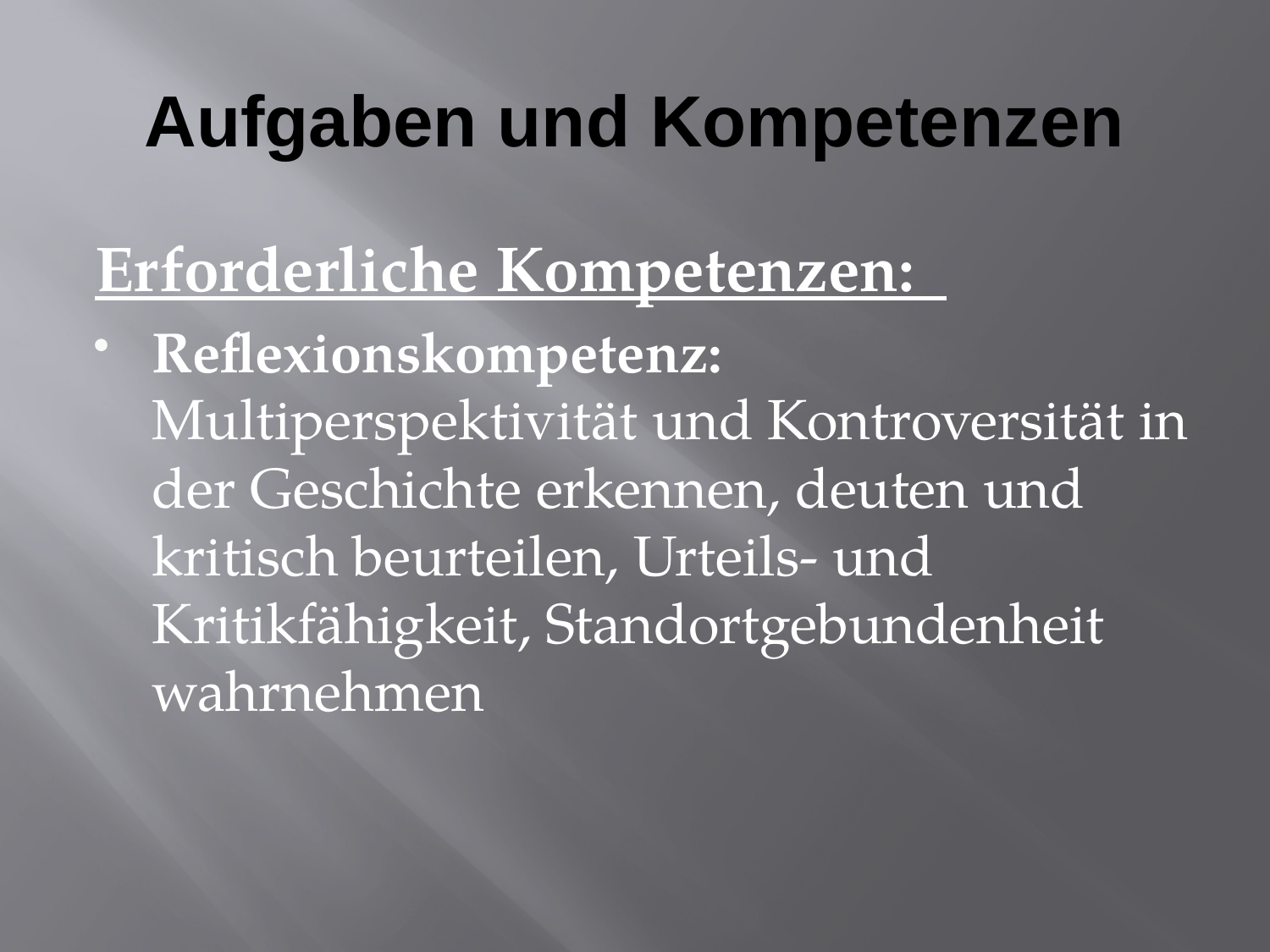

# Aufgaben und Kompetenzen
Erforderliche Kompetenzen:
Reflexionskompetenz: Multiperspektivität und Kontroversität in der Geschichte erkennen, deuten und kritisch beurteilen, Urteils- und Kritikfähigkeit, Standortgebundenheit wahrnehmen